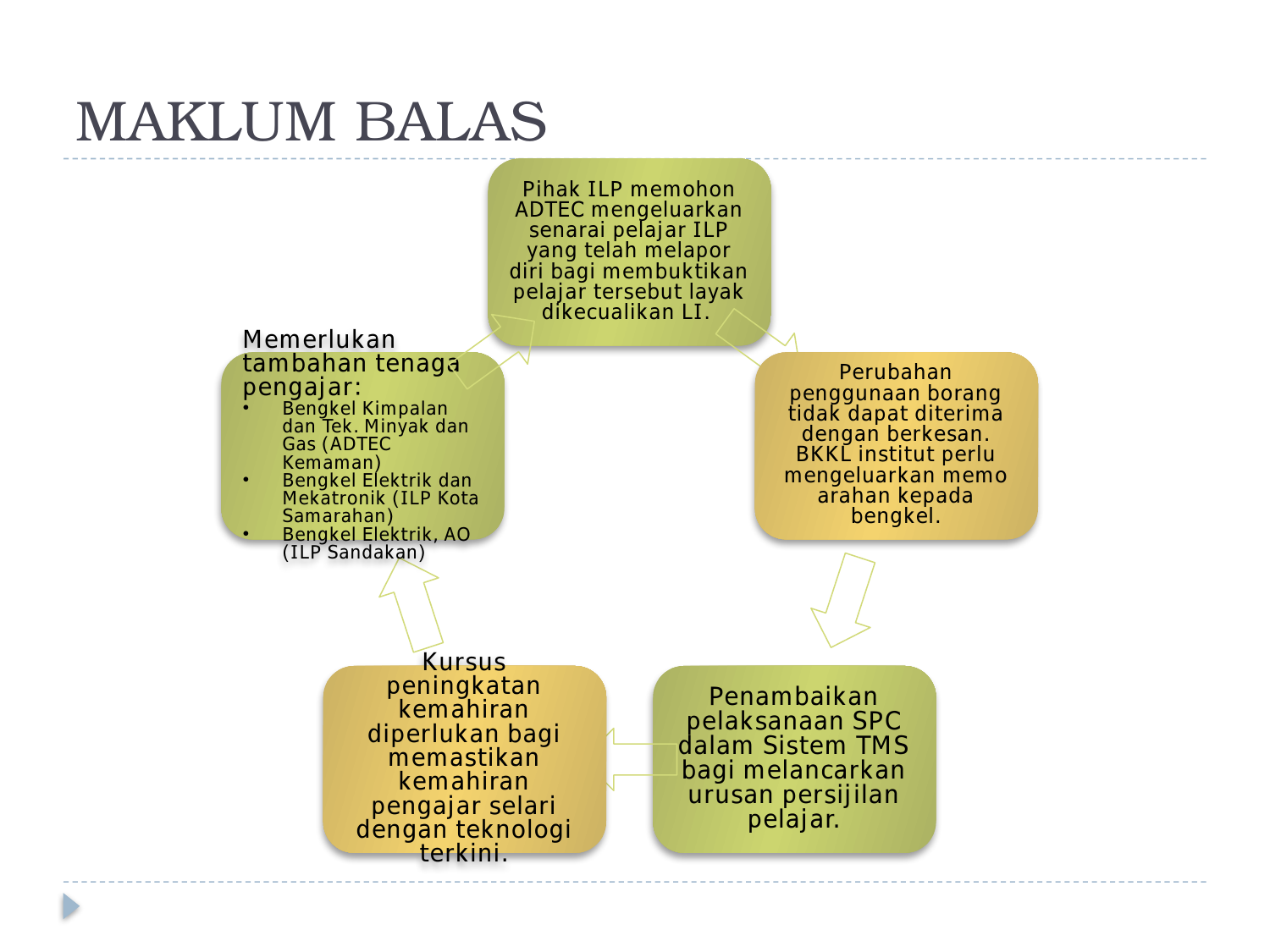

# MAKLUM BALAS
Pihak ILP memohon ADTEC mengeluarkan senarai pelajar ILP yang telah melapor diri bagi membuktikan pelajar tersebut layak dikecualikan LI.
Perubahan penggunaan borang tidak dapat diterima dengan berkesan. BKKL institut perlu mengeluarkan memo arahan kepada bengkel.
Penambaikan pelaksanaan SPC dalam Sistem TMS bagi melancarkan urusan persijilan pelajar.
Kursus peningkatan kemahiran diperlukan bagi memastikan kemahiran pengajar selari dengan teknologi terkini.
Memerlukan tambahan tenaga pengajar:
Bengkel Kimpalan dan Tek. Minyak dan Gas (ADTEC Kemaman)
Bengkel Elektrik dan Mekatronik (ILP Kota Samarahan)
Bengkel Elektrik, AO (ILP Sandakan)